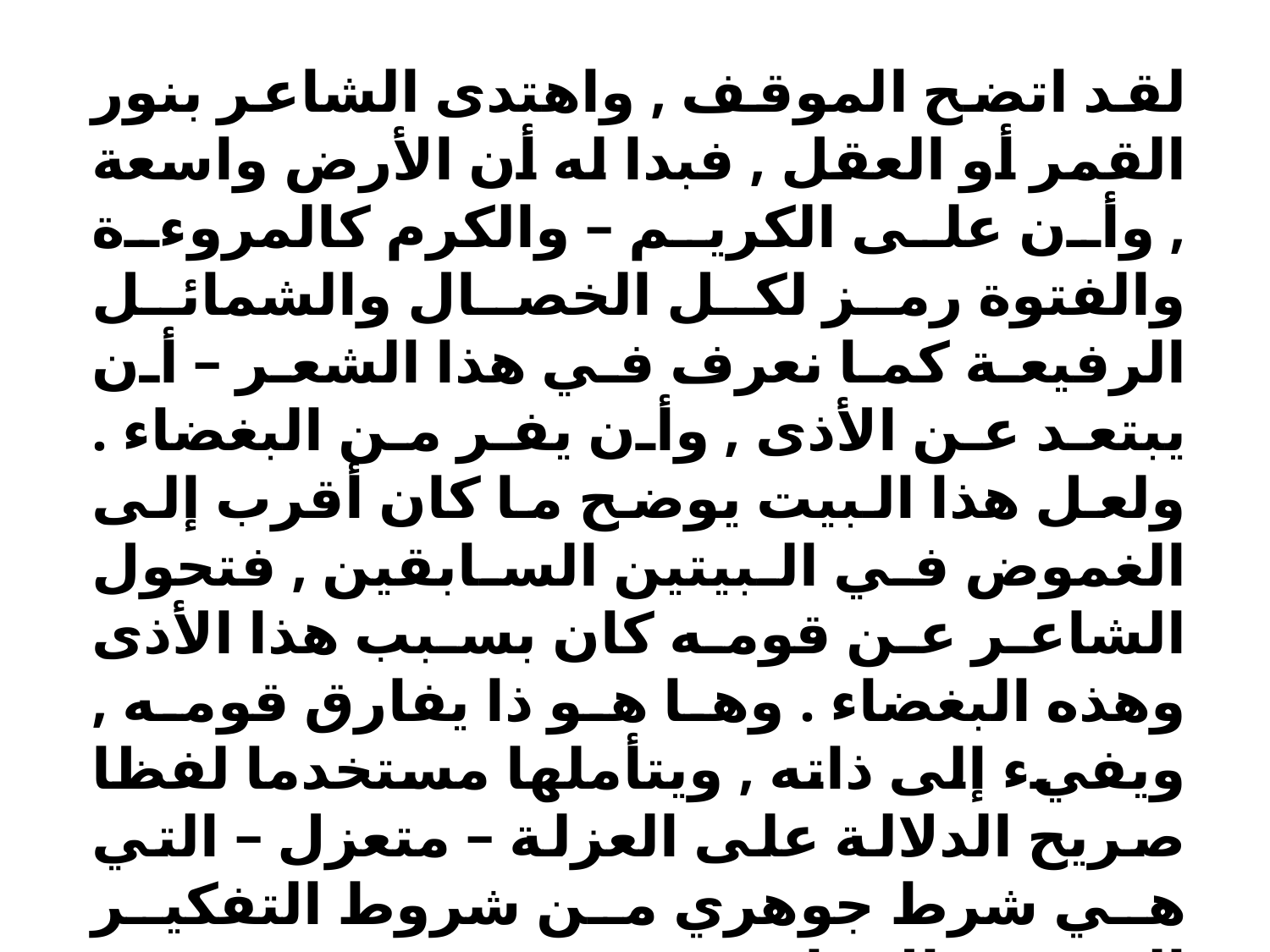

لقد اتضح الموقف , واهتدى الشاعر بنور القمر أو العقل , فبدا له أن الأرض واسعة , وأن على الكريم – والكرم كالمروءة والفتوة رمز لكل الخصال والشمائل الرفيعة كما نعرف في هذا الشعر – أن يبتعد عن الأذى , وأن يفر من البغضاء . ولعل هذا البيت يوضح ما كان أقرب إلى الغموض في البيتين السابقين , فتحول الشاعر عن قومه كان بسبب هذا الأذى وهذه البغضاء . وها هو ذا يفارق قومه , ويفيء إلى ذاته , ويتأملها مستخدما لفظا صريح الدلالة على العزلة – متعزل – التي هي شرط جوهري من شروط التفكير الخصب والإبداع .